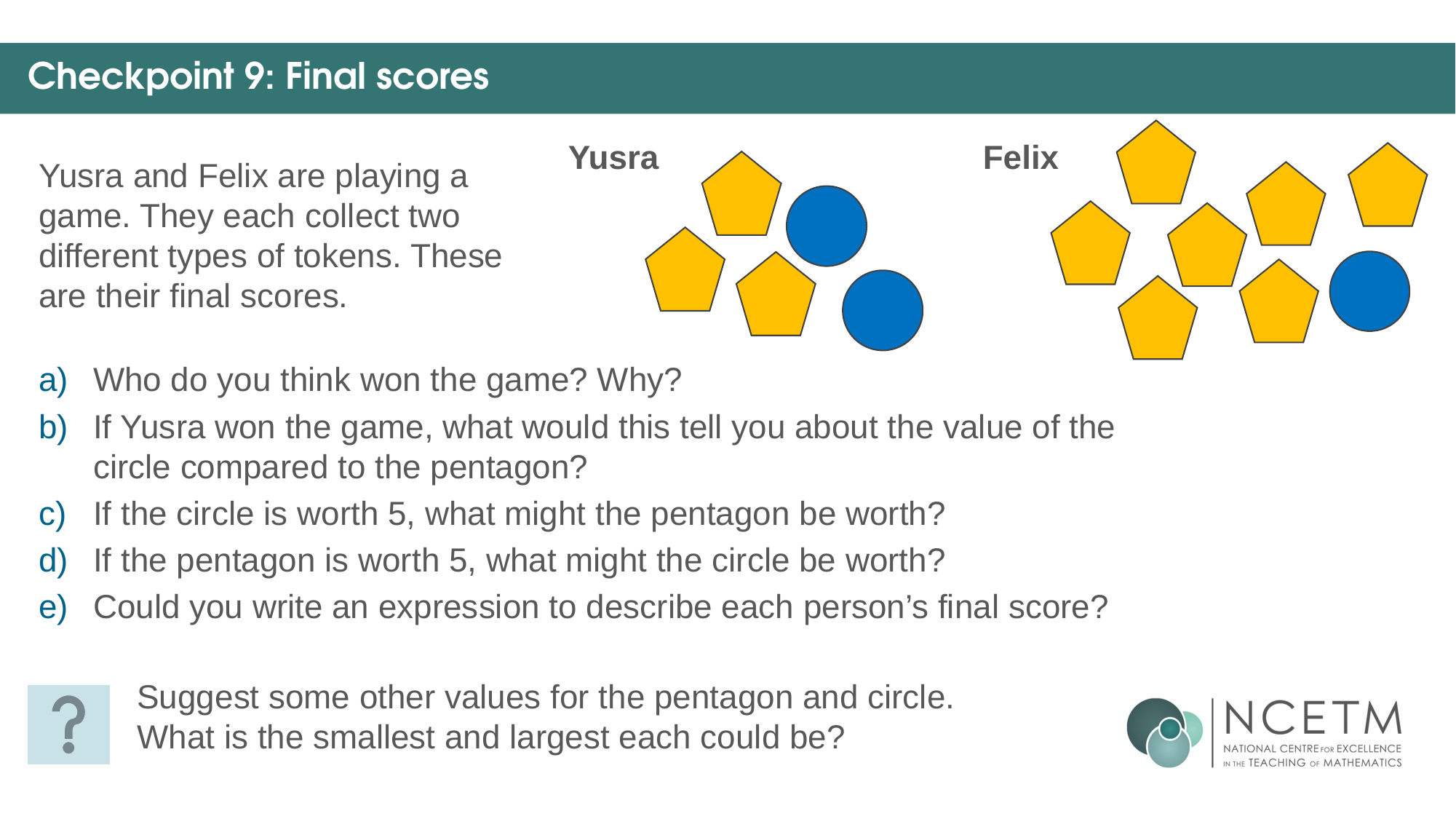

Checkpoint 9: Final scores

Yusra
Felix

Yusra and Felix are playing a game. They each collect two different types of tokens. These are their final scores.

Who do you think won the game? Why?
If Yusra won the game, what would this tell you about the value of the circle compared to the pentagon?
If the circle is worth 5, what might the pentagon be worth?
If the pentagon is worth 5, what might the circle be worth?
Could you write an expression to describe each person’s final score?

Suggest some other values for the pentagon and circle. What is the smallest and largest each could be?